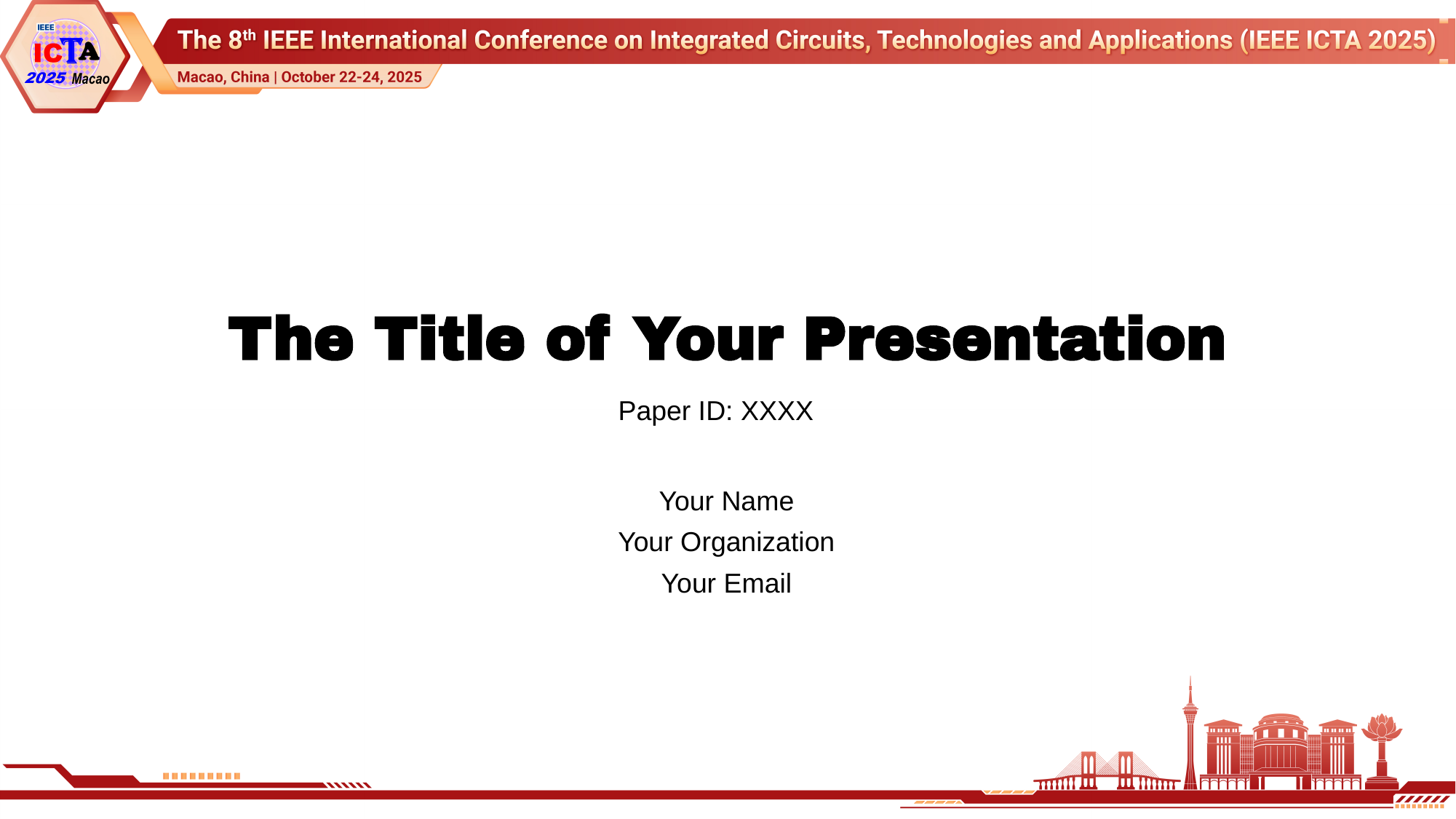

The Title of Your Presentation
Paper ID: XXXX
Your Name
Your Organization
Your Email